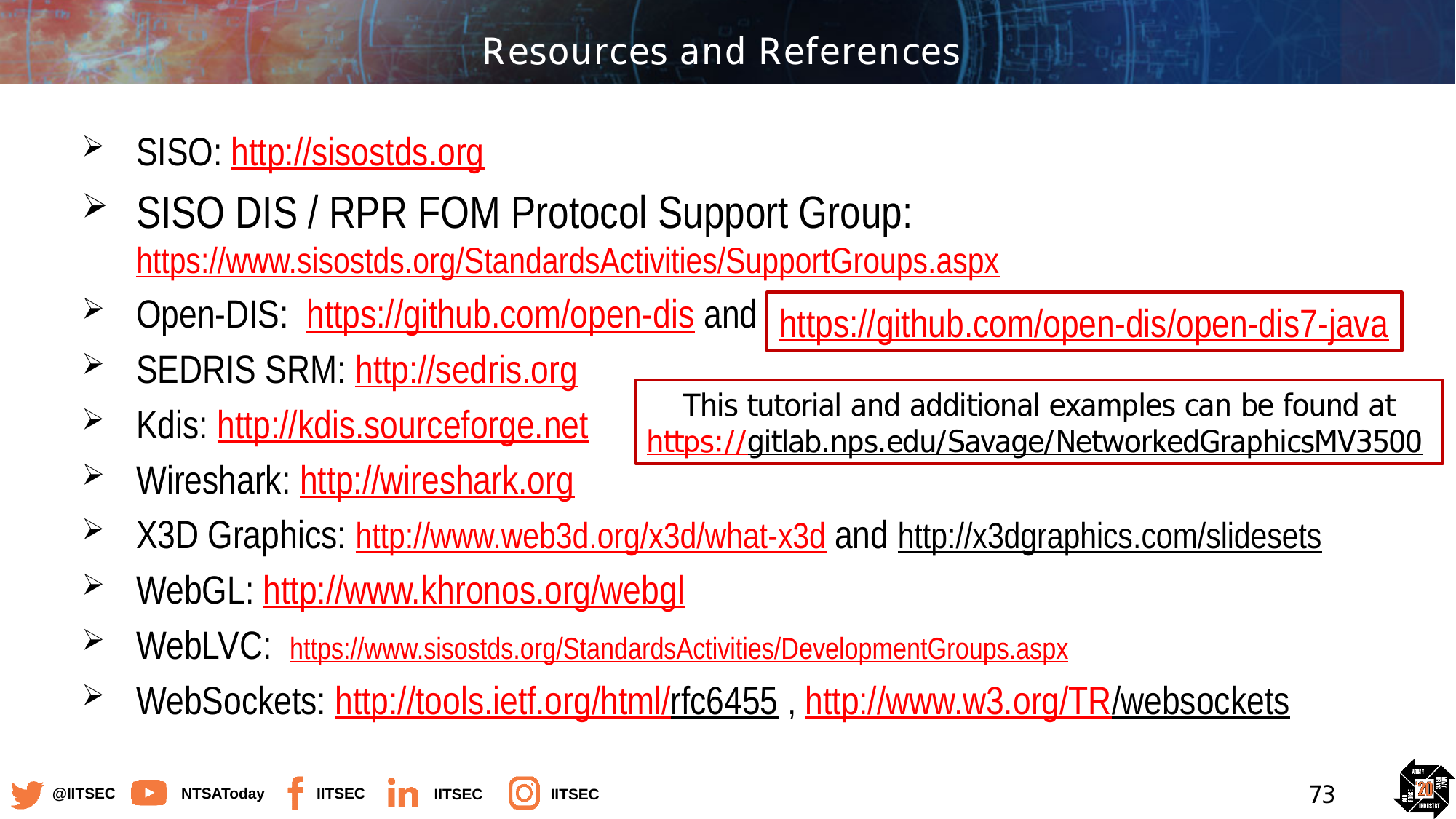

# Resources and References
SISO: http://sisostds.org
SISO DIS / RPR FOM Protocol Support Group: https://www.sisostds.org/StandardsActivities/SupportGroups.aspx
Open-DIS:  https://github.com/open-dis and
SEDRIS SRM: http://sedris.org
Kdis: http://kdis.sourceforge.net
Wireshark: http://wireshark.org
X3D Graphics: http://www.web3d.org/x3d/what-x3d and http://x3dgraphics.com/slidesets
WebGL: http://www.khronos.org/webgl
WebLVC:  https://www.sisostds.org/StandardsActivities/DevelopmentGroups.aspx
WebSockets: http://tools.ietf.org/html/rfc6455 , http://www.w3.org/TR/websockets
https://github.com/open-dis/open-dis7-java
This tutorial and additional examples can be found at
https://gitlab.nps.edu/Savage/NetworkedGraphicsMV3500
73